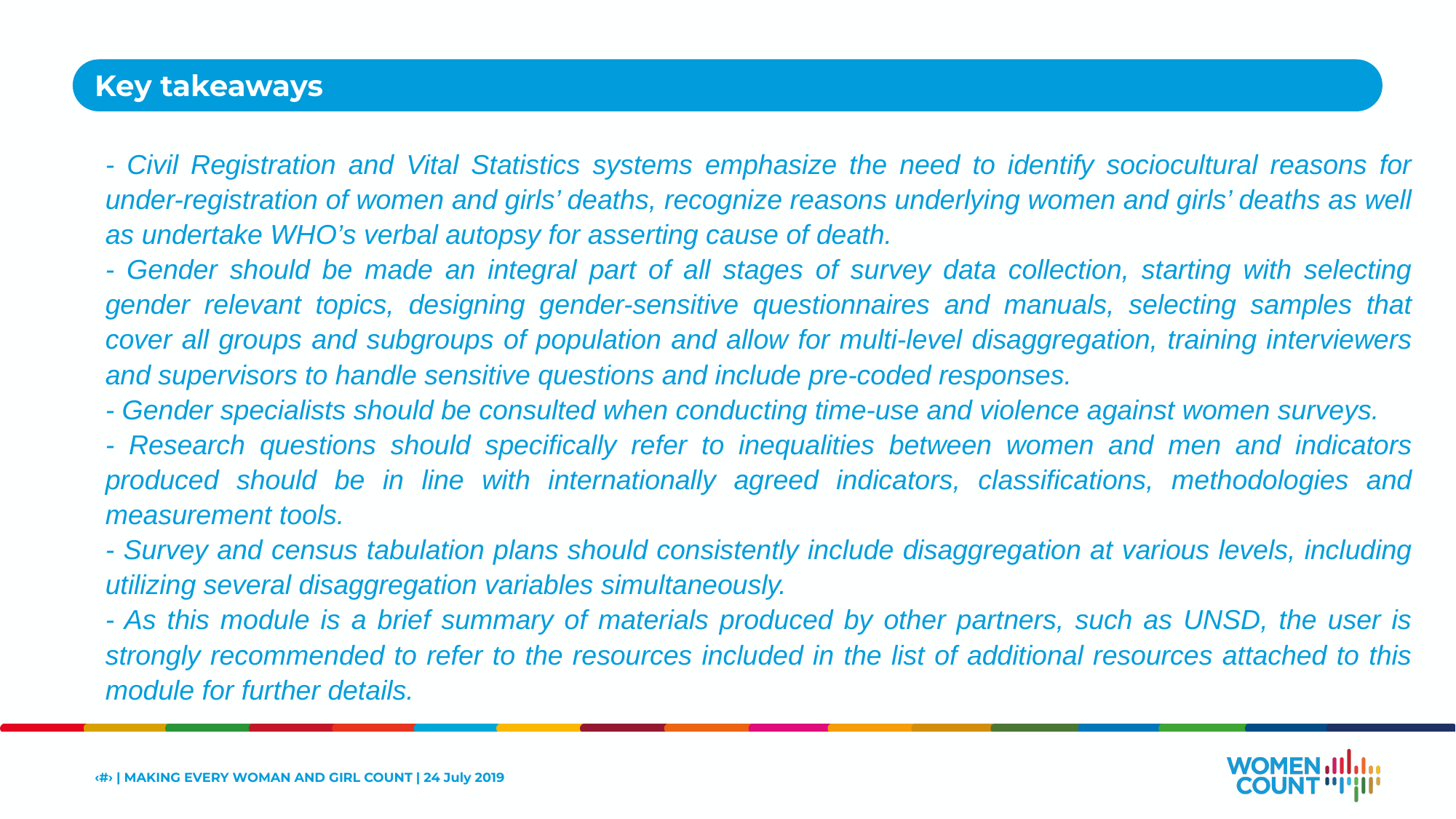

Key takeaways

- Civil Registration and Vital Statistics systems emphasize the need to identify sociocultural reasons for under-registration of women and girls’ deaths, recognize reasons underlying women and girls’ deaths as well as undertake WHO’s verbal autopsy for asserting cause of death.
- Gender should be made an integral part of all stages of survey data collection, starting with selecting gender relevant topics, designing gender-sensitive questionnaires and manuals, selecting samples that cover all groups and subgroups of population and allow for multi-level disaggregation, training interviewers and supervisors to handle sensitive questions and include pre-coded responses.
- Gender specialists should be consulted when conducting time-use and violence against women surveys.
- Research questions should specifically refer to inequalities between women and men and indicators produced should be in line with internationally agreed indicators, classifications, methodologies and measurement tools.
- Survey and census tabulation plans should consistently include disaggregation at various levels, including utilizing several disaggregation variables simultaneously.
- As this module is a brief summary of materials produced by other partners, such as UNSD, the user is strongly recommended to refer to the resources included in the list of additional resources attached to this module for further details.
‹#› | MAKING EVERY WOMAN AND GIRL COUNT | 24 July 2019